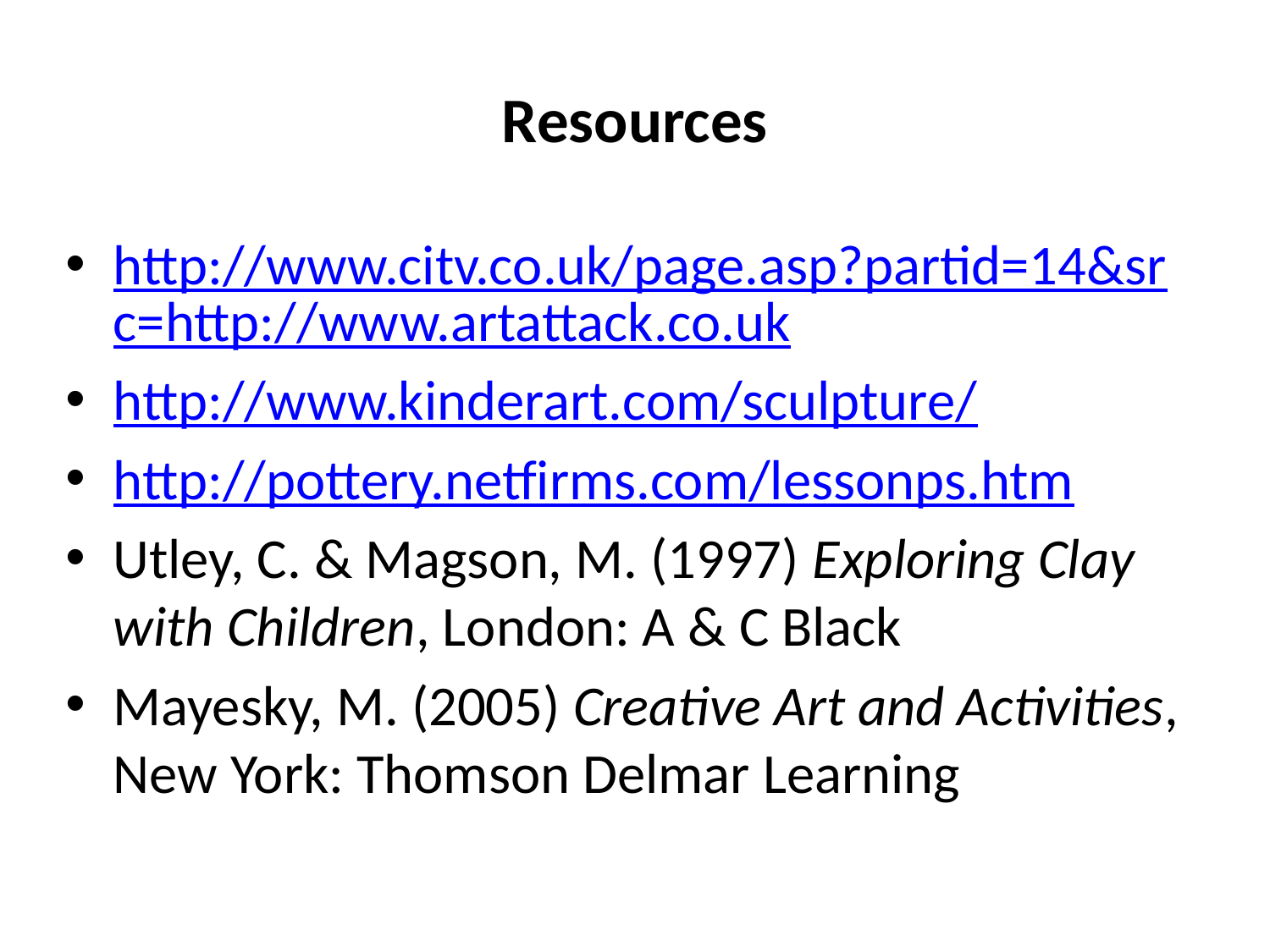

# Resources
http://www.citv.co.uk/page.asp?partid=14&src=http://www.artattack.co.uk
http://www.kinderart.com/sculpture/
http://pottery.netfirms.com/lessonps.htm
Utley, C. & Magson, M. (1997) Exploring Clay with Children, London: A & C Black
Mayesky, M. (2005) Creative Art and Activities, New York: Thomson Delmar Learning